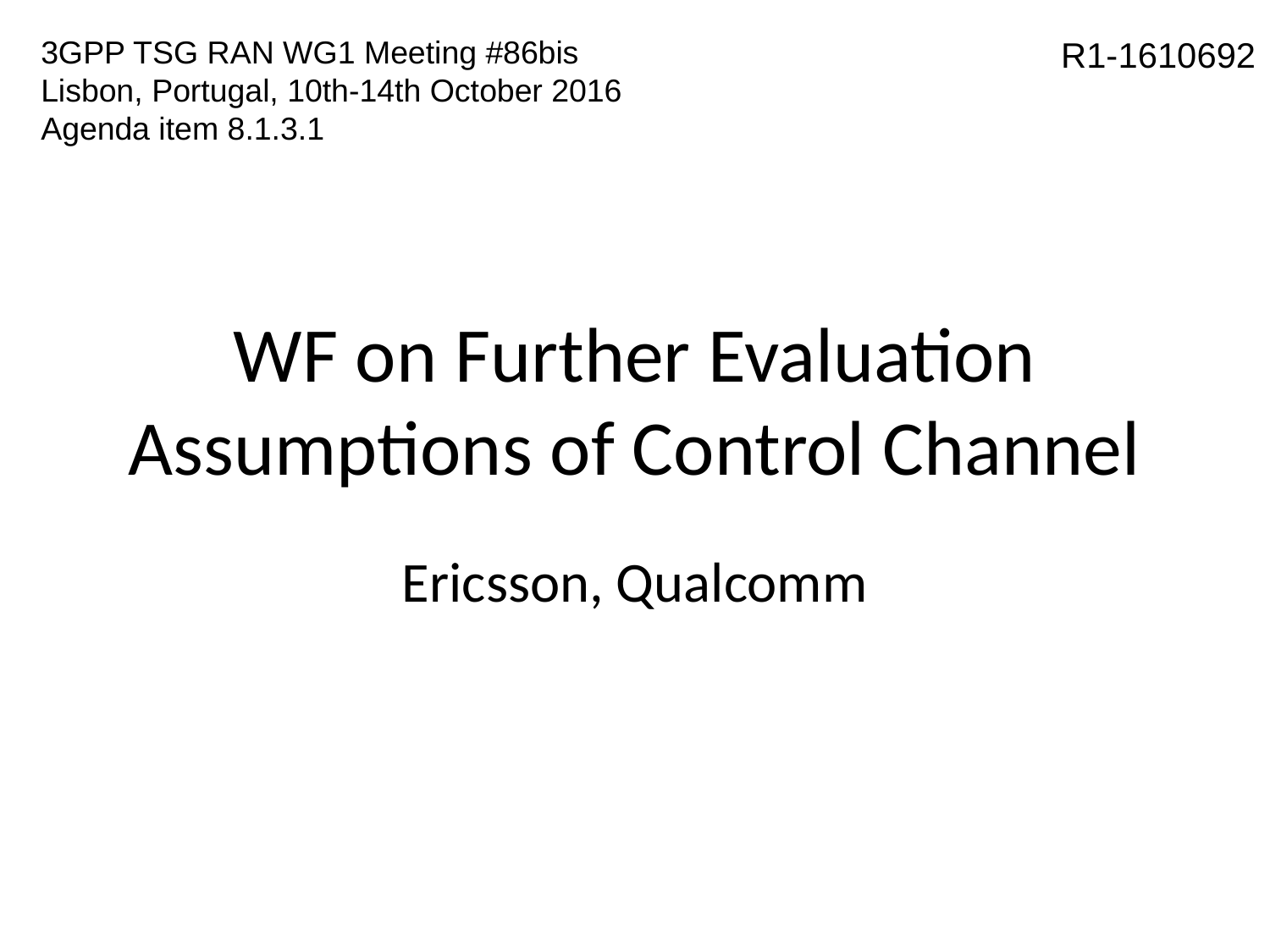

3GPP TSG RAN WG1 Meeting #86bis
Lisbon, Portugal, 10th-14th October 2016
Agenda item 8.1.3.1
R1-1610692
# WF on Further Evaluation Assumptions of Control Channel
Ericsson, Qualcomm